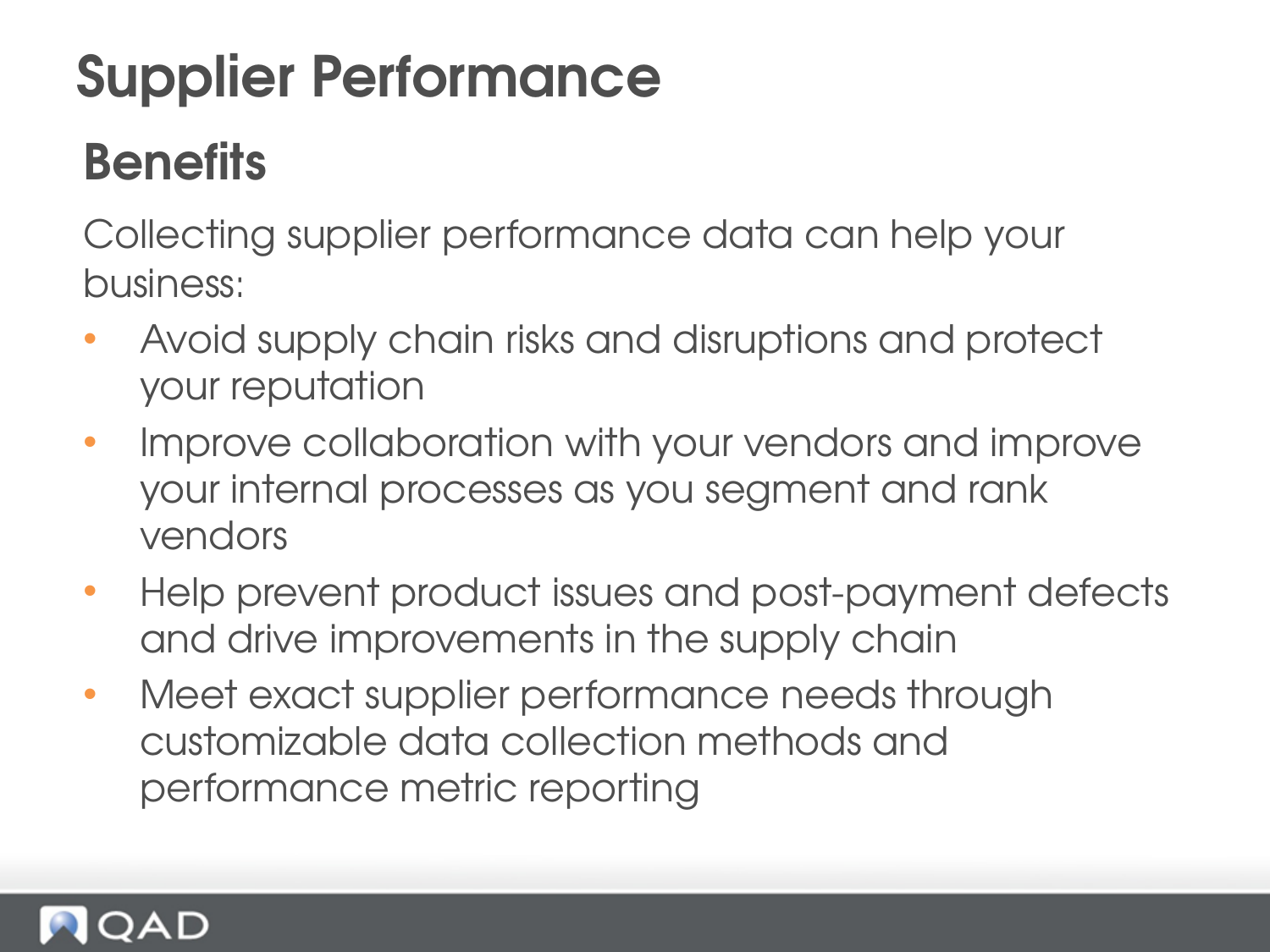

# Supplier Performance
Benefits
​Collecting supplier performance data can help your business:
Avoid supply chain risks and disruptions and protect your reputation
Improve collaboration with your vendors and improve your internal processes as you segment and rank vendors
Help prevent product issues and post-payment defects and drive improvements in the supply chain
Meet exact supplier performance needs through customizable data collection methods and performance metric reporting